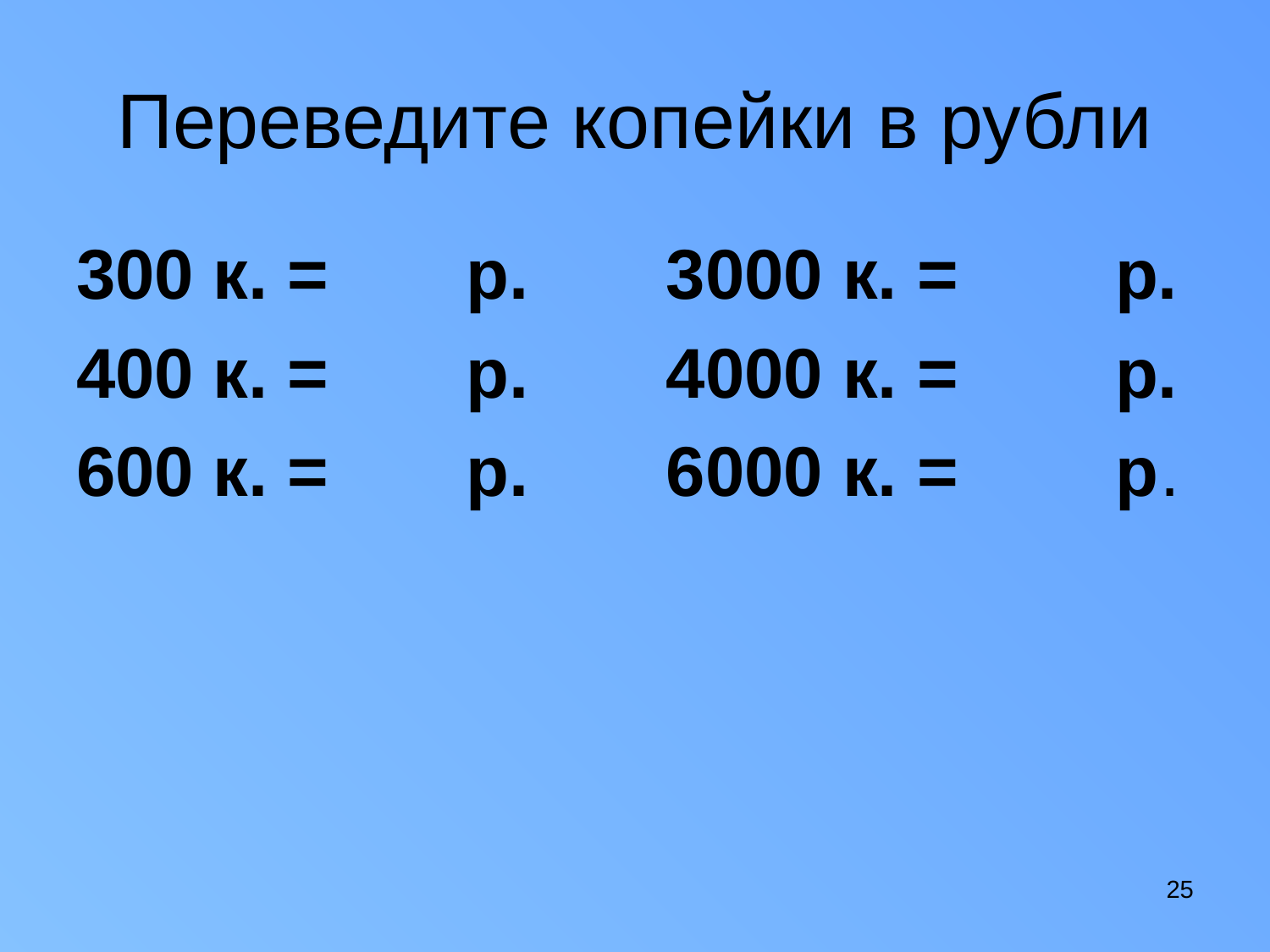

# Переведите копейки в рубли
300 к. =       р.       3000 к. =        р.
400 к. =       р.       4000 к. =        р.
600 к. =       р.       6000 к. =        р.
25